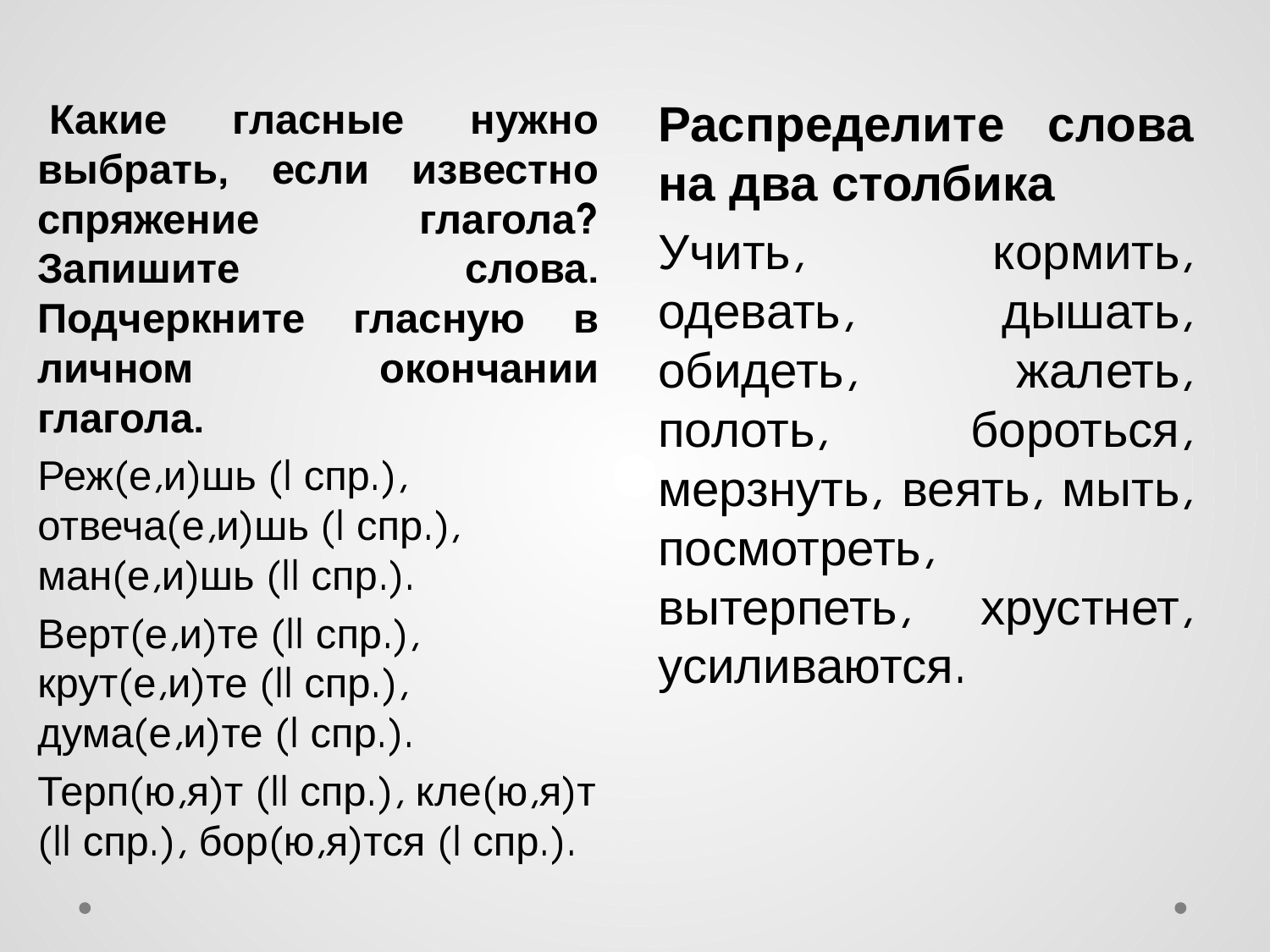

#
 Какие гласные нужно выбрать, если известно спряжение глагола? Запишите слова. Подчеркните гласную в личном окончании глагола.
Реж(е,и)шь (I спр.), отвеча(е,и)шь (I спр.), ман(е,и)шь (II спр.).
Верт(е,и)те (II спр.), крут(е,и)те (II спр.), дума(е,и)те (I спр.).
Терп(ю,я)т (II спр.), кле(ю,я)т (II спр.), бор(ю,я)тся (I спр.).

Распределите слова на два столбика
Учить, кормить, одевать, дышать, обидеть, жалеть, полоть, бороться, мерзнуть, веять, мыть, посмотреть, вытерпеть, хрустнет, усиливаются.